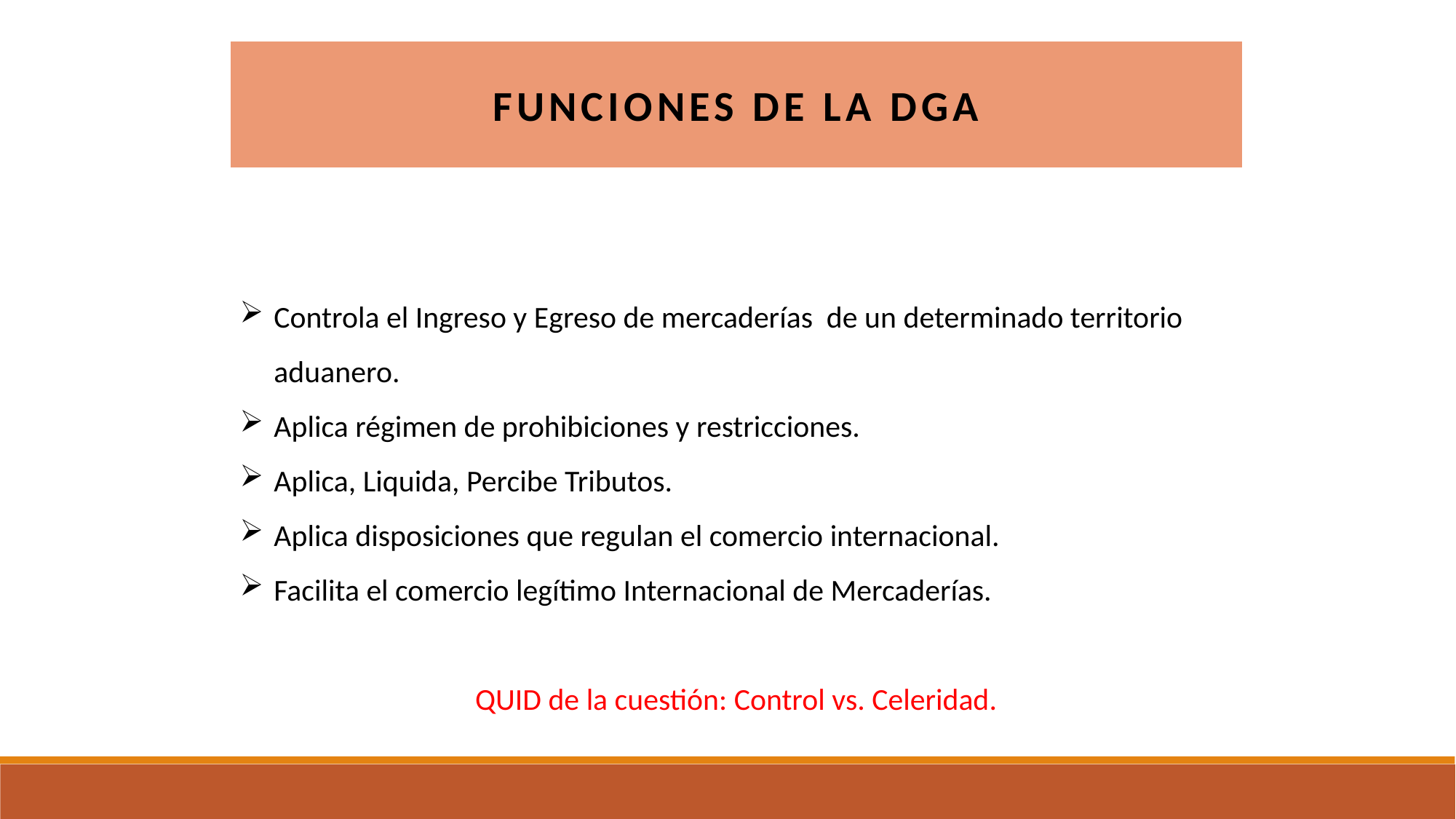

FUNCIONES DE LA DGA
Controla el Ingreso y Egreso de mercaderías  de un determinado territorio aduanero.
Aplica régimen de prohibiciones y restricciones.
Aplica, Liquida, Percibe Tributos.
Aplica disposiciones que regulan el comercio internacional.
Facilita el comercio legítimo Internacional de Mercaderías.

QUID de la cuestión: Control vs. Celeridad.